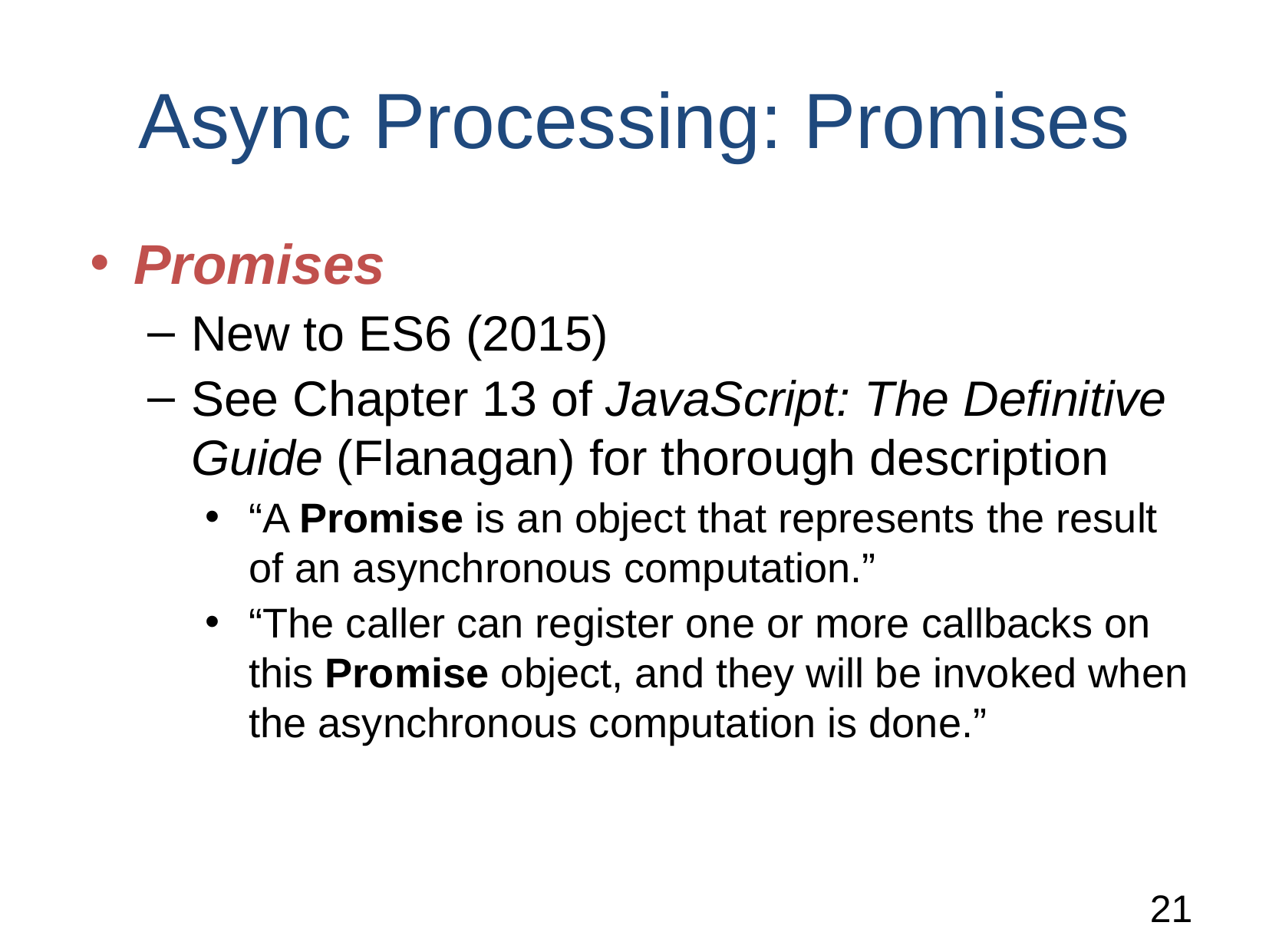

# Async Processing: Promises
Promises
New to ES6 (2015)
See Chapter 13 of JavaScript: The Definitive Guide (Flanagan) for thorough description
“A Promise is an object that represents the result of an asynchronous computation.”
“The caller can register one or more callbacks on this Promise object, and they will be invoked when the asynchronous computation is done.”
21